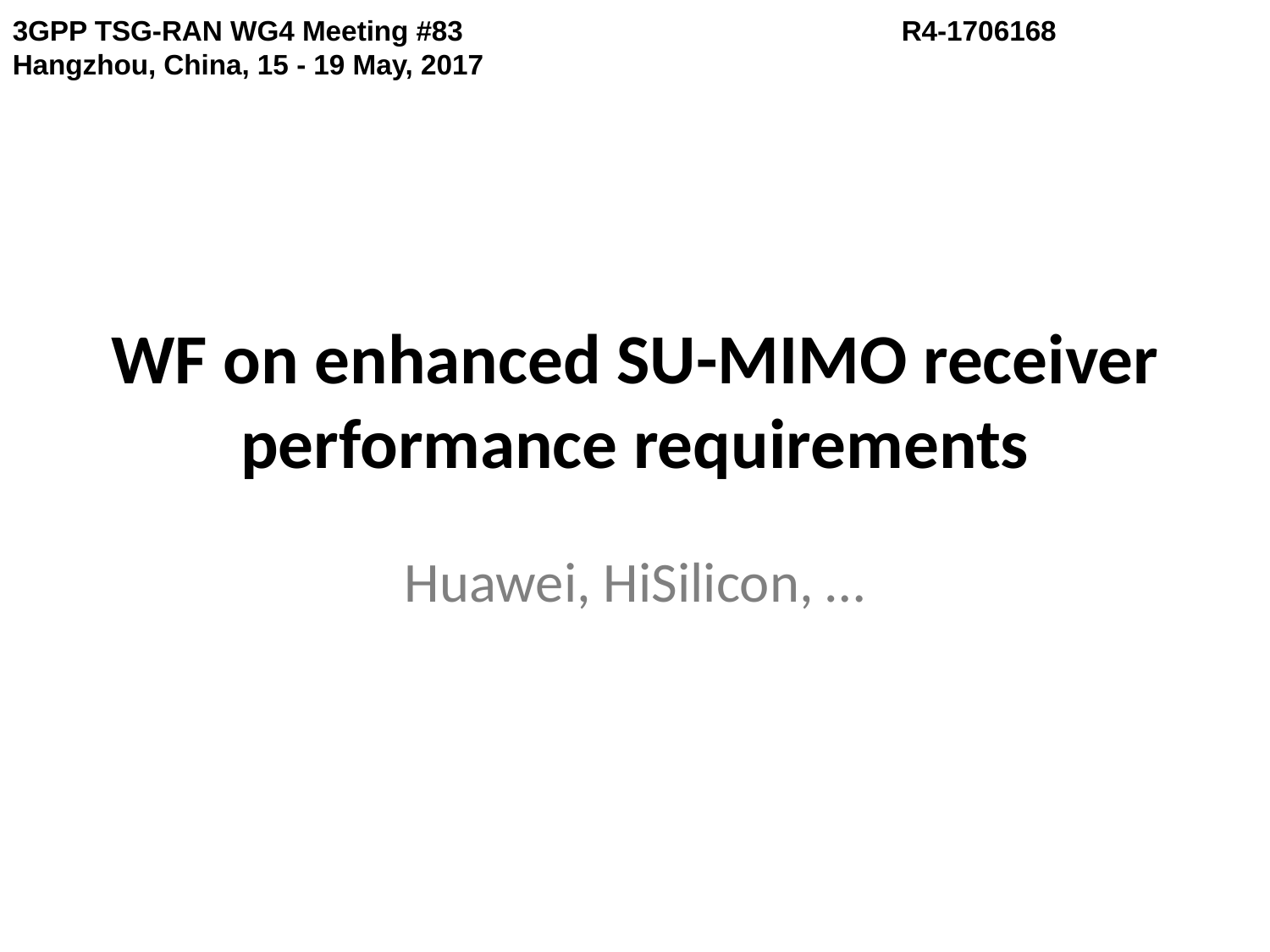

3GPP TSG-RAN WG4 Meeting #83 				R4-1706168
Hangzhou, China, 15 - 19 May, 2017
# WF on enhanced SU-MIMO receiver performance requirements
Huawei, HiSilicon, …